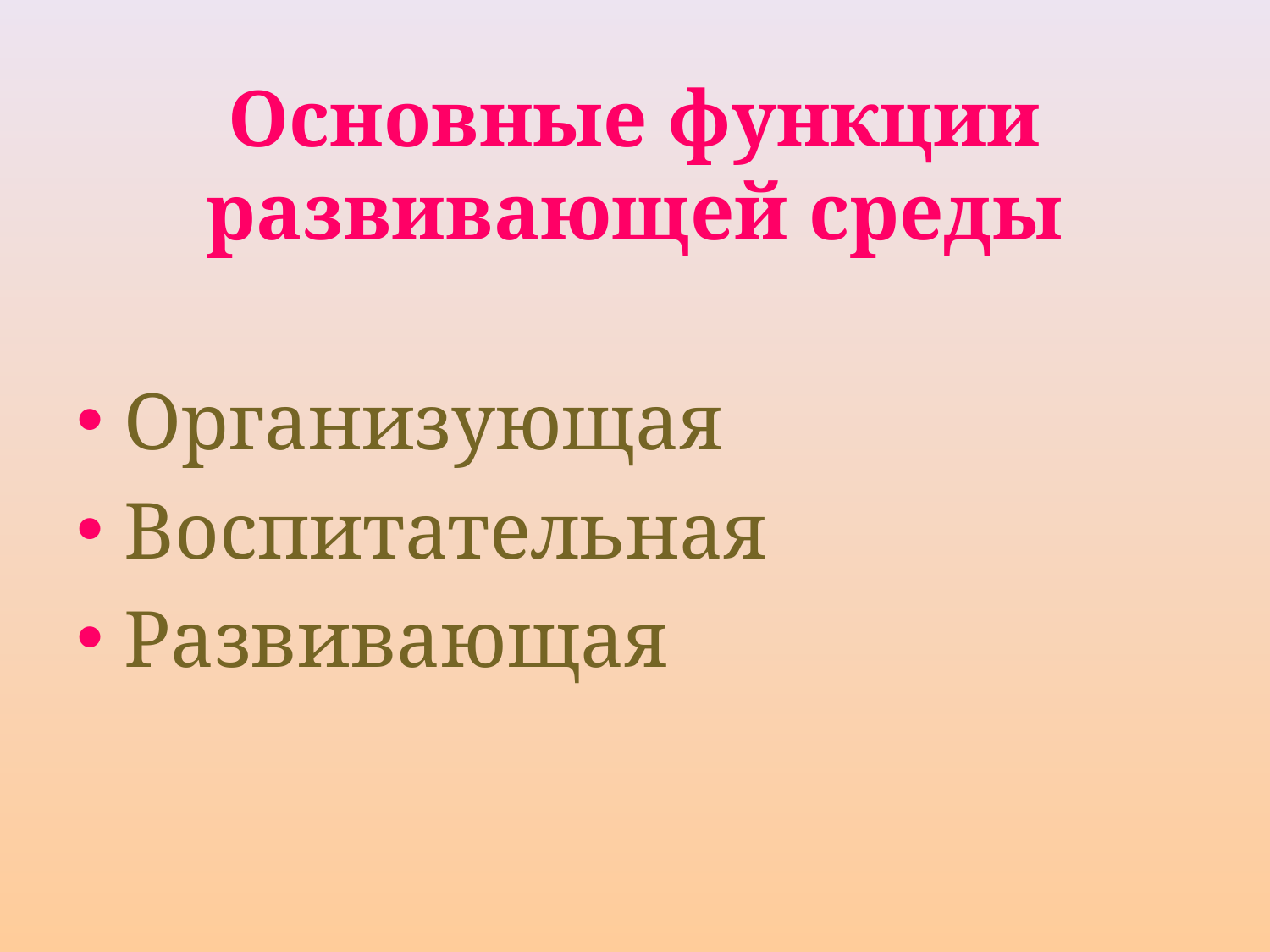

# Основные функции развивающей среды
Организующая
Воспитательная
Развивающая